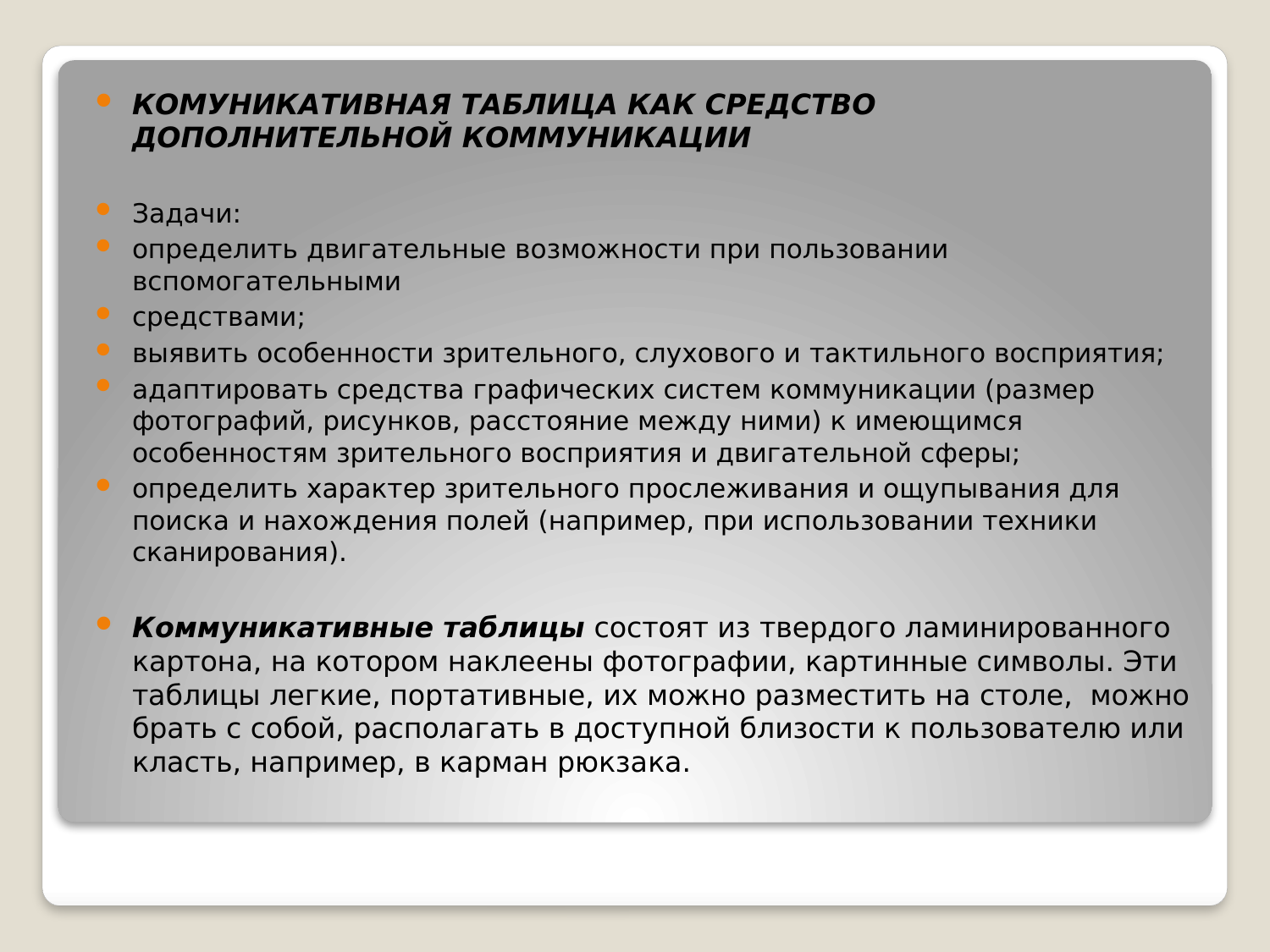

КОМУНИКАТИВНАЯ ТАБЛИЦА КАК СРЕДСТВО ДОПОЛНИТЕЛЬНОЙ КОММУНИКАЦИИ

Задачи:
определить двигательные возможности при пользовании вспомогательными
средствами;
выявить особенности зрительного, слухового и тактильного восприятия;
адаптировать средства графических систем коммуникации (размер фотографий, рисунков, расстояние между ними) к имеющимся особенностям зрительного восприятия и двигательной сферы;
определить характер зрительного прослеживания и ощупывания для поиска и нахождения полей (например, при использовании техники сканирования).

Коммуникативные таблицы состоят из твердого ламинированного картона, на котором наклеены фотографии, картинные символы. Эти таблицы легкие, портативные, их можно разместить на столе,  можно брать с собой, располагать в доступной близости к пользователю или класть, например, в карман рюкзака.

#